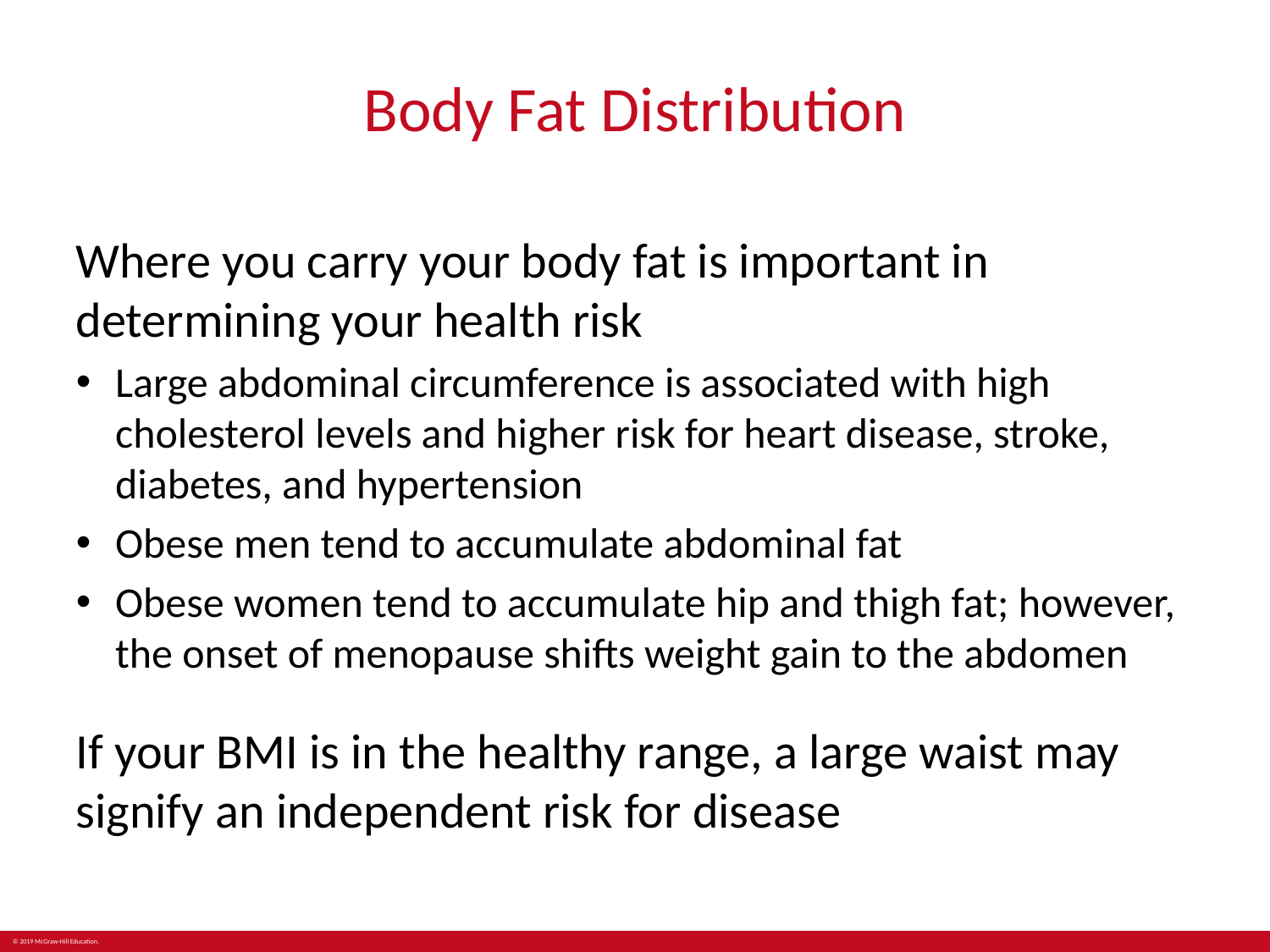

# Body Fat Distribution
Where you carry your body fat is important in determining your health risk
Large abdominal circumference is associated with high cholesterol levels and higher risk for heart disease, stroke, diabetes, and hypertension
Obese men tend to accumulate abdominal fat
Obese women tend to accumulate hip and thigh fat; however, the onset of menopause shifts weight gain to the abdomen
If your BMI is in the healthy range, a large waist may signify an independent risk for disease